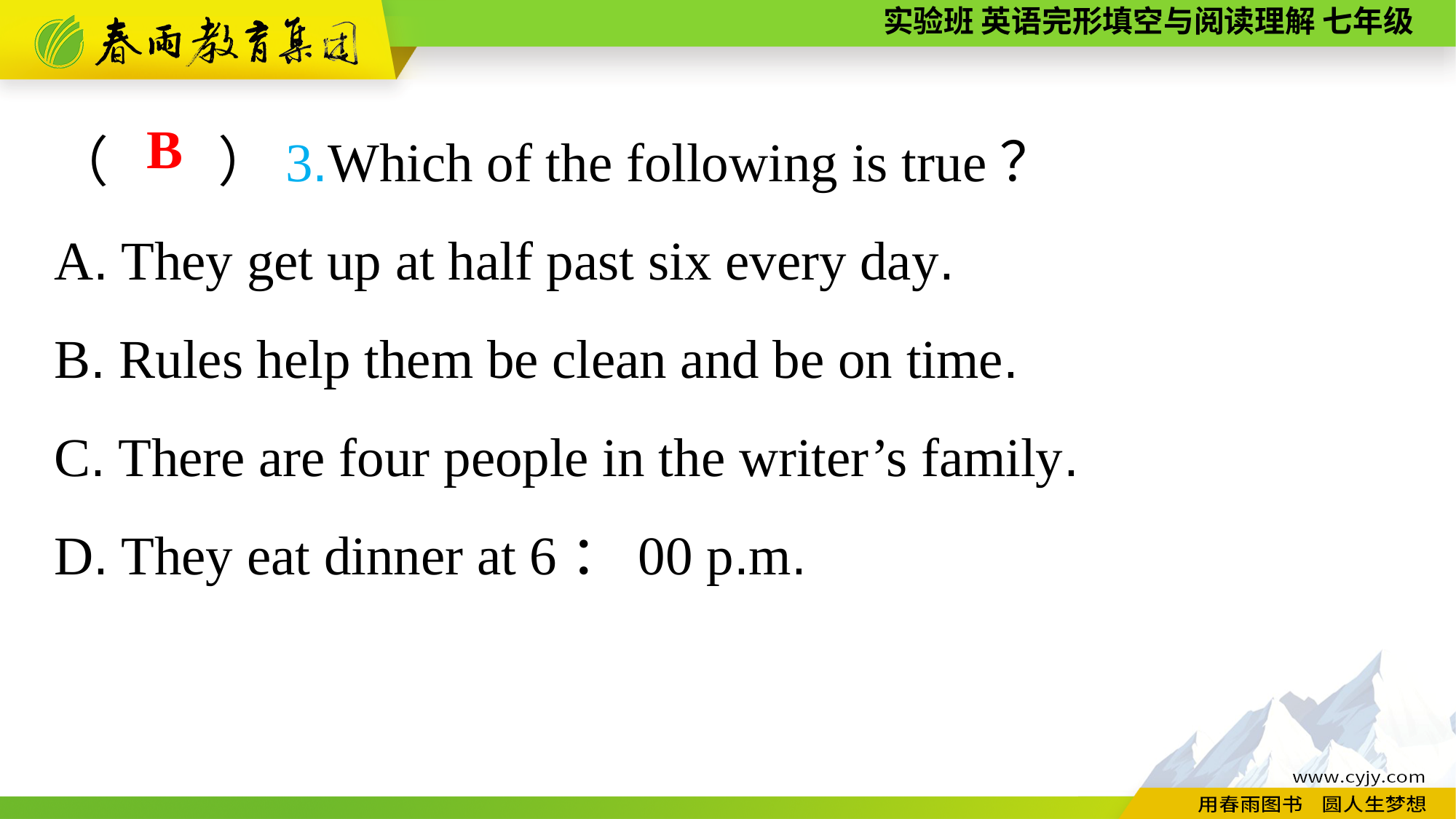

（　　）3.Which of the following is true？
A. They get up at half past six every day.
B. Rules help them be clean and be on time.
C. There are four people in the writer’s family.
D. They eat dinner at 6：00 p.m.
B